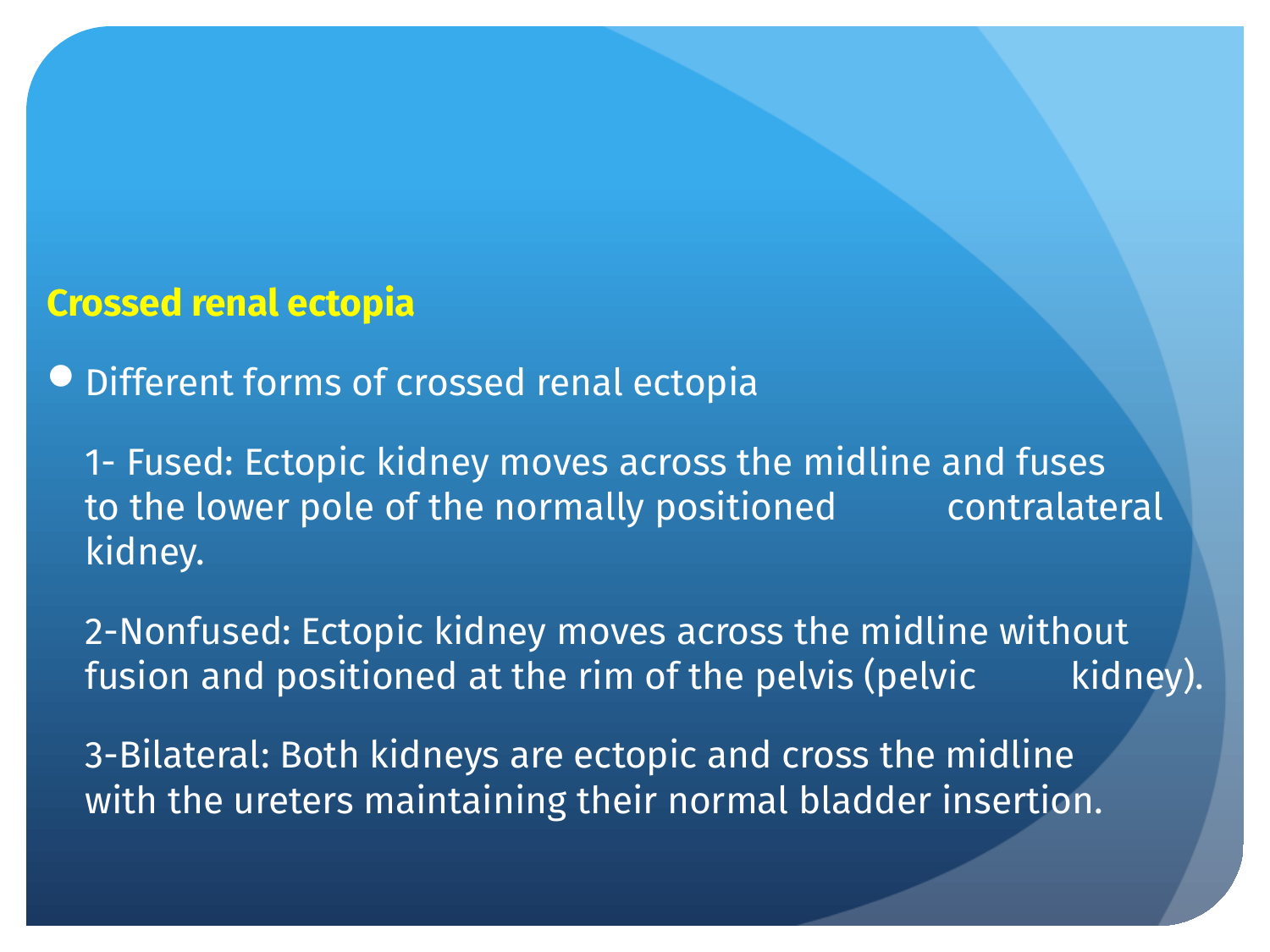

#
Crossed renal ectopia
Different forms of crossed renal ectopia
		1- Fused: Ectopic kidney moves across the midline and fuses 	to the lower pole of the normally positioned 	contralateral kidney.
		2-Nonfused: Ectopic kidney moves across the midline without 	fusion and positioned at the rim of the pelvis (pelvic 	kidney).
		3-Bilateral: Both kidneys are ectopic and cross the midline 	with the ureters maintaining their normal bladder insertion.